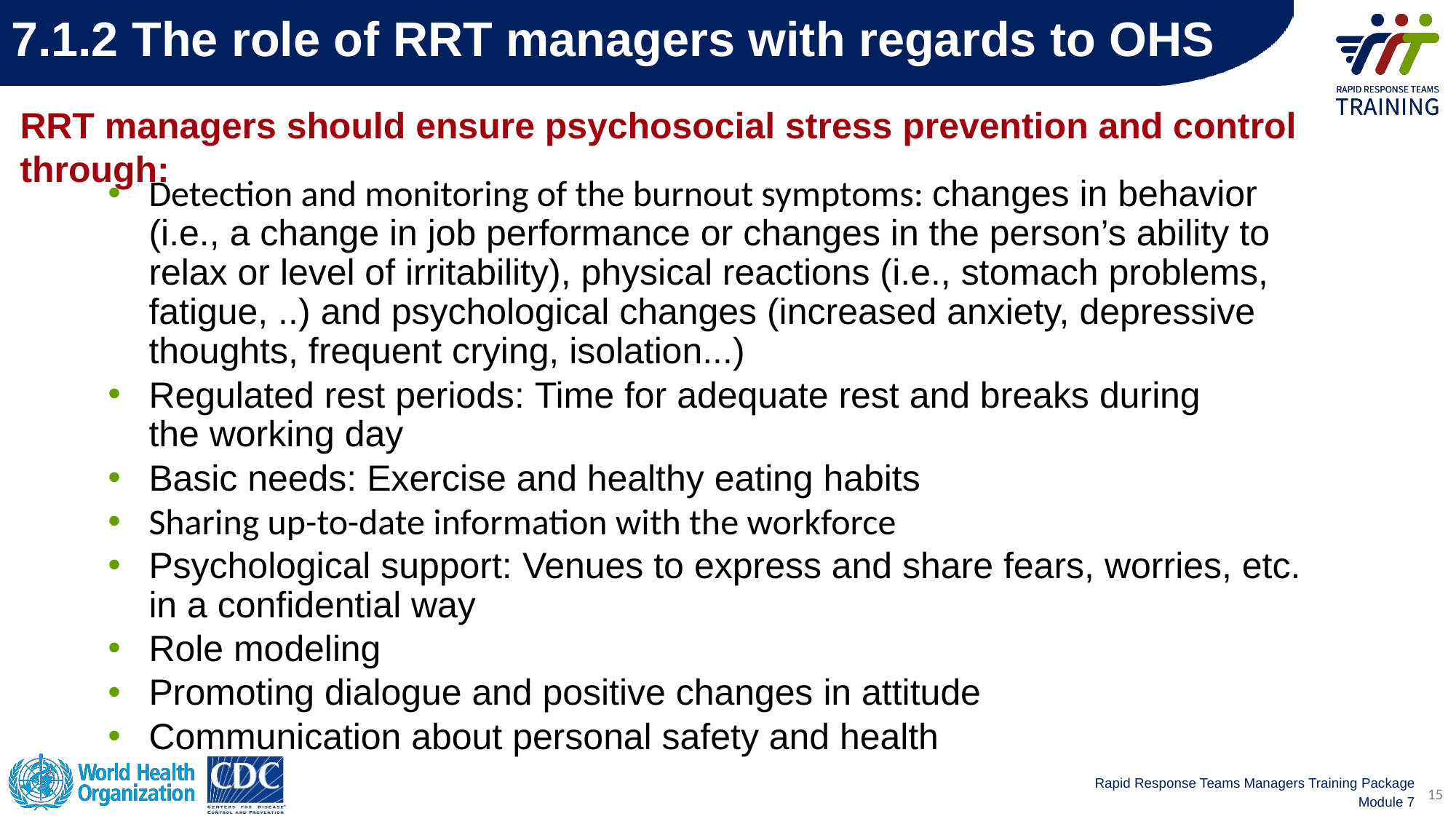

7.1.2 The role of RRT managers with regards to OHS
RRT managers should ensure psychosocial stress prevention and control through:
Detection and monitoring of the burnout symptoms: changes in behavior (i.e., a change in job performance or changes in the person’s ability to relax or level of irritability), physical reactions (i.e., stomach problems, fatigue, ..) and psychological changes (increased anxiety, depressive thoughts, frequent crying, isolation...)
Regulated rest periods: Time for adequate rest and breaks during the working day
Basic needs: Exercise and healthy eating habits
Sharing up-to-date information with the workforce
Psychological support: Venues to express and share fears, worries, etc. in a confidential way
Role modeling
Promoting dialogue and positive changes in attitude
Communication about personal safety and health
15